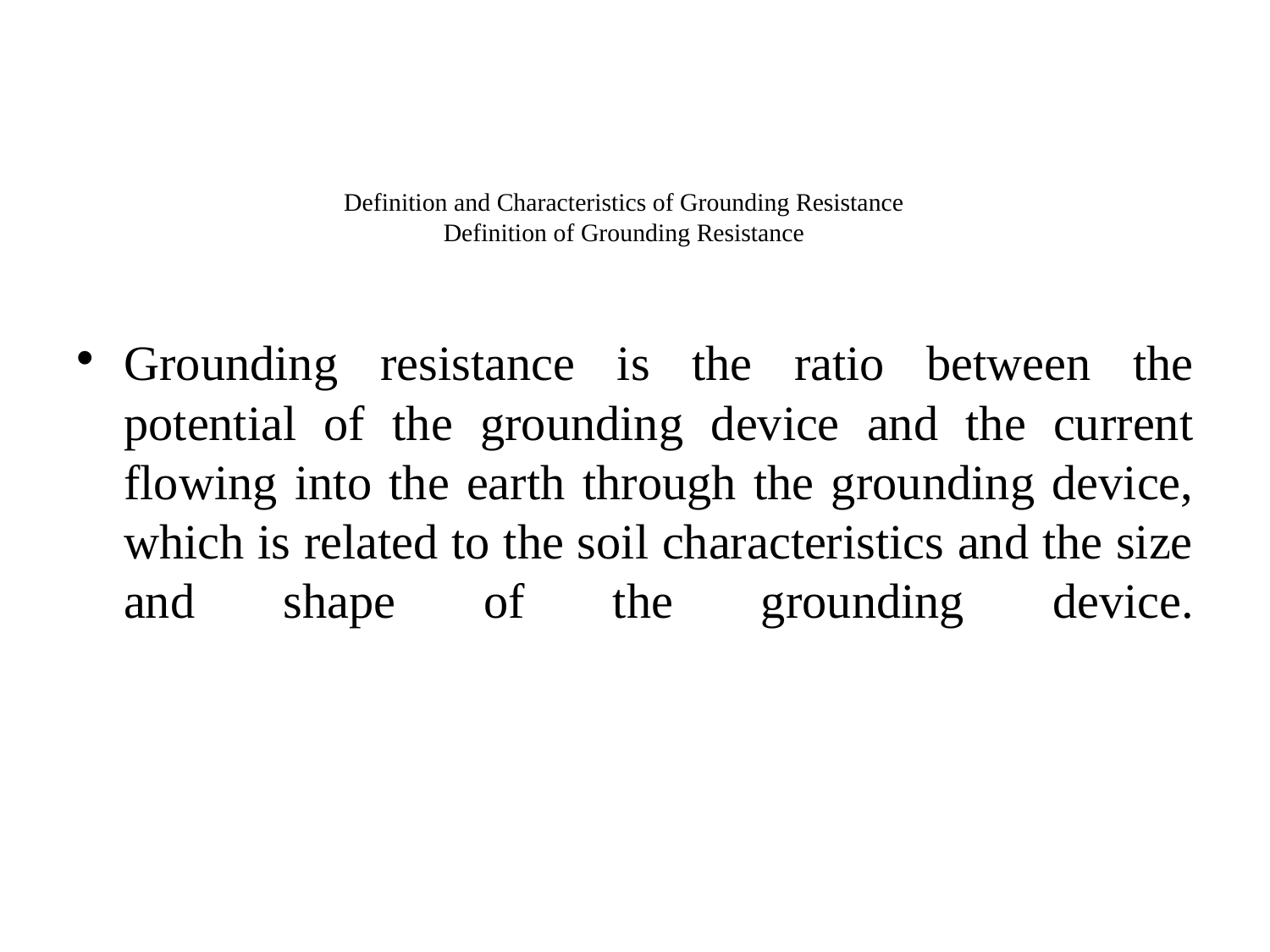

# Definition and Characteristics of Grounding Resistance Definition of Grounding Resistance
Grounding resistance is the ratio between the potential of the grounding device and the current flowing into the earth through the grounding device, which is related to the soil characteristics and the size and shape of the grounding device.